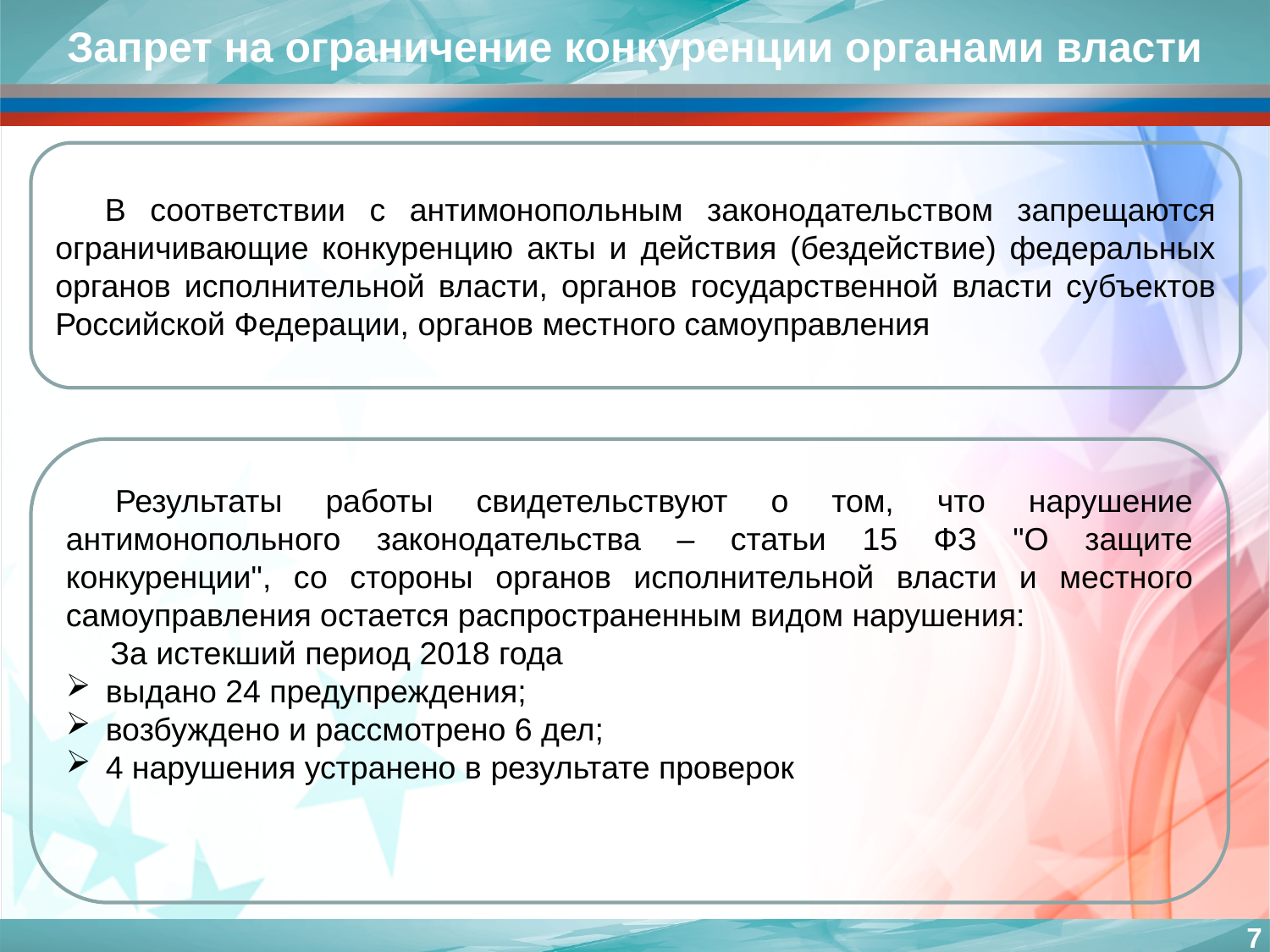

Запрет на ограничение конкуренции органами власти
В соответствии с антимонопольным законодательством запрещаются ограничивающие конкуренцию акты и действия (бездействие) федеральных органов исполнительной власти, органов государственной власти субъектов Российской Федерации, органов местного самоуправления
Результаты работы свидетельствуют о том, что нарушение антимонопольного законодательства – статьи 15 ФЗ "О защите конкуренции", со стороны органов исполнительной власти и местного самоуправления остается распространенным видом нарушения:
     За истекший период 2018 года
выдано 24 предупреждения;
возбуждено и рассмотрено 6 дел;
4 нарушения устранено в результате проверок

7